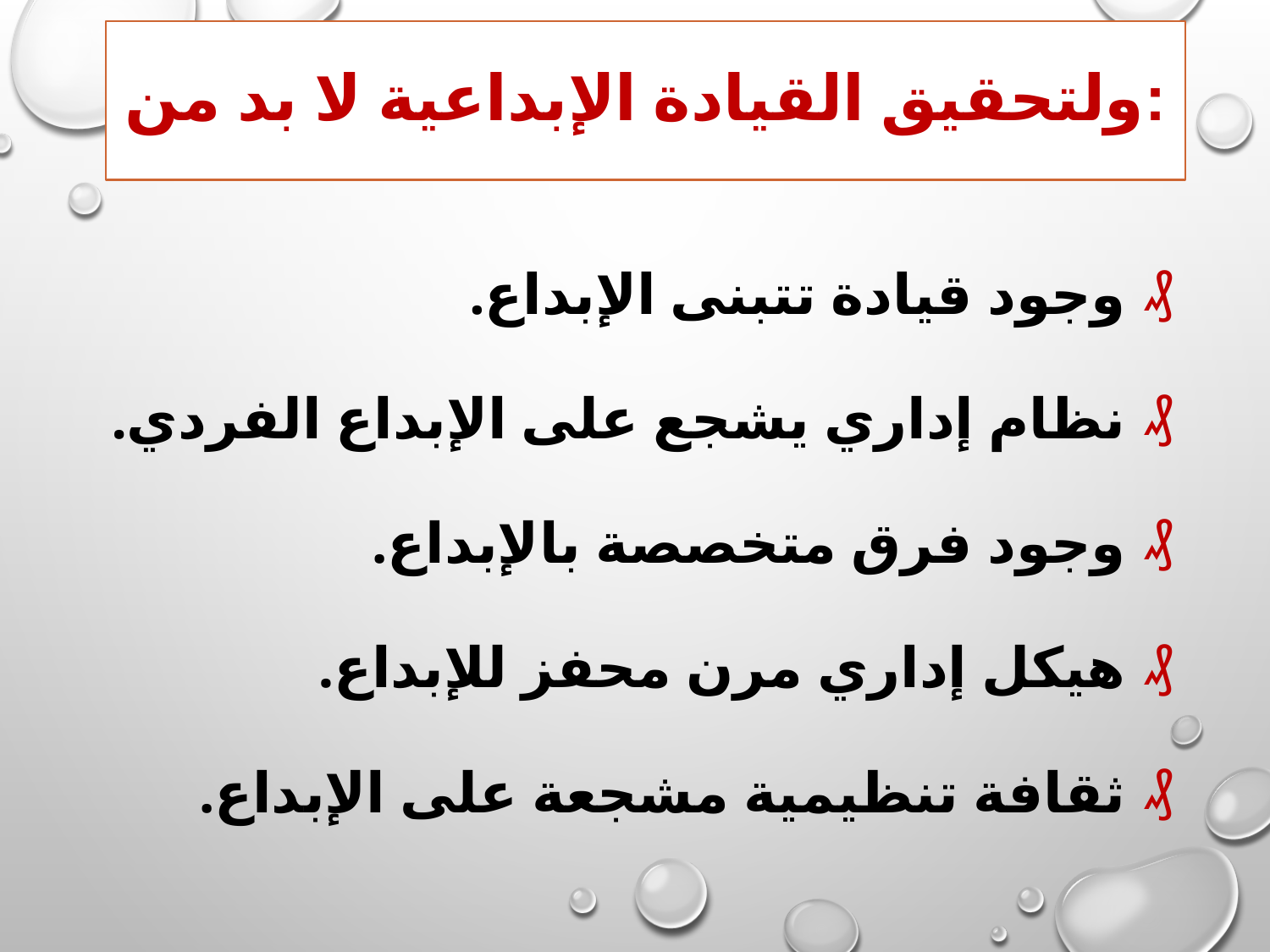

# ولتحقيق القيادة الإبداعية لا بد من:
 وجود قيادة تتبنى الإبداع.
 نظام إداري يشجع على الإبداع الفردي.
 وجود فرق متخصصة بالإبداع.
 هيكل إداري مرن محفز للإبداع.
 ثقافة تنظيمية مشجعة على الإبداع.